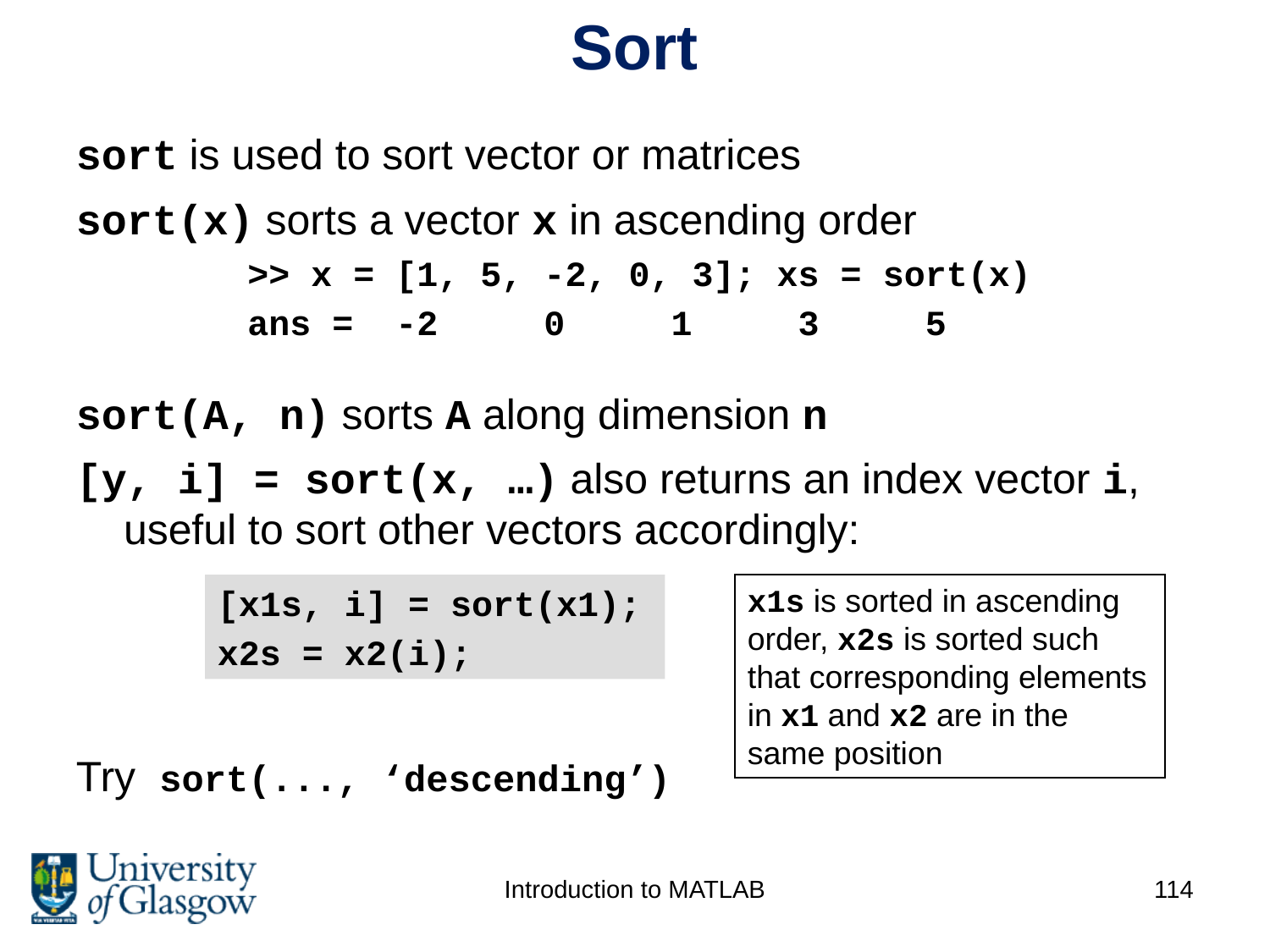

# Sort
sort is used to sort vector or matrices
sort(x) sorts a vector x in ascending order

sort(A, n) sorts A along dimension n
[y, i] = sort(x, …) also returns an index vector i, useful to sort other vectors accordingly:

Try  sort(..., ‘descending’)
>> x = [1, 5, -2, 0, 3]; xs = sort(x)
ans =  -2     0     1     3     5
[x1s, i] = sort(x1);
x2s = x2(i);
x1s is sorted in ascending order, x2s is sorted such that corresponding elements in x1 and x2 are in the same position
Introduction to MATLAB
114